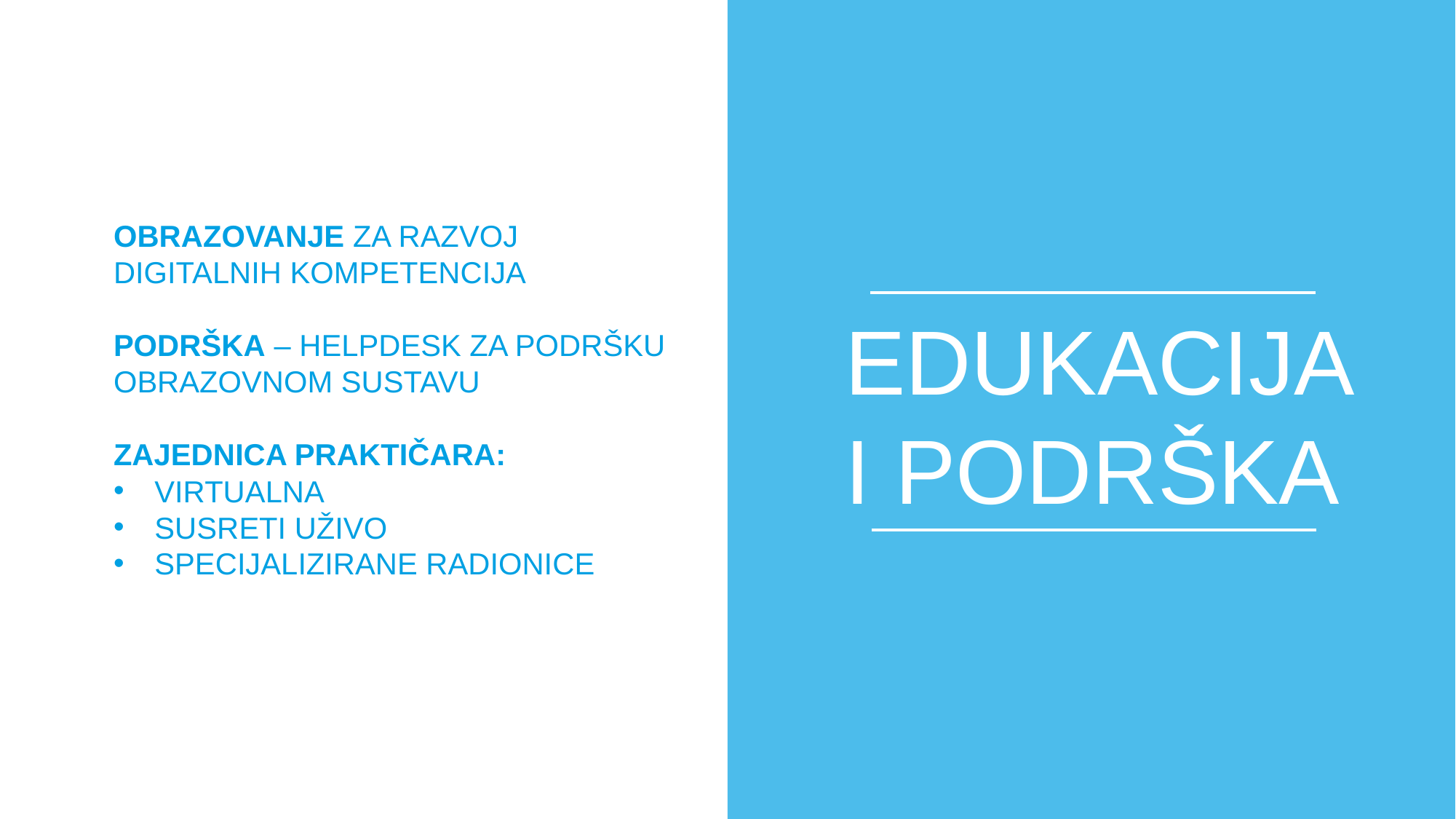

EDUKACIJA
I PODRŠKA
OBRAZOVANJE ZA RAZVOJ DIGITALNIH KOMPETENCIJA

PODRŠKA – HELPDESK ZA PODRŠKU OBRAZOVNOM SUSTAVU

ZAJEDNICA PRAKTIČARA:
VIRTUALNA
SUSRETI UŽIVO
SPECIJALIZIRANE RADIONICE